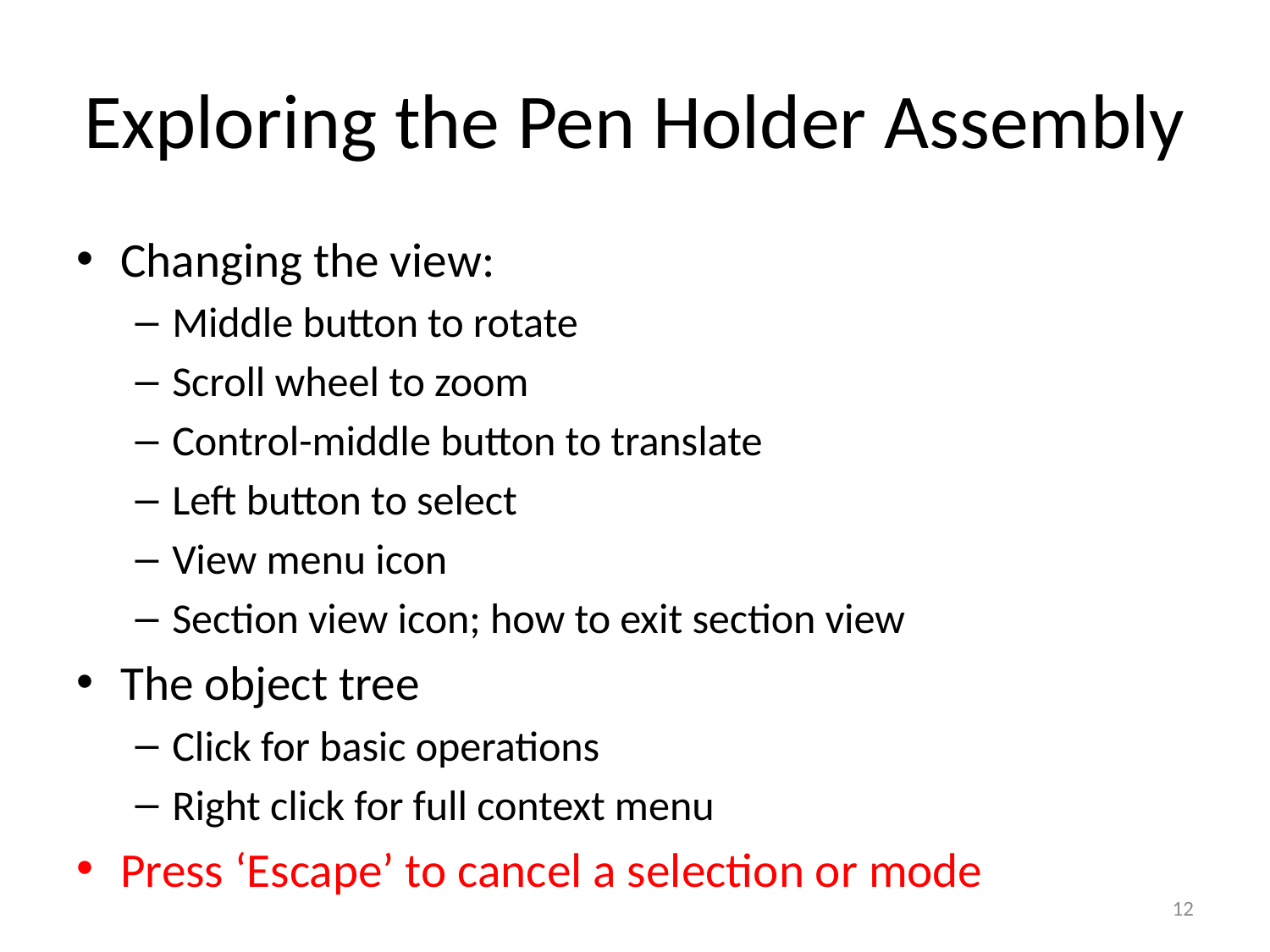

# Exploring the Pen Holder Assembly
Changing the view:
Middle button to rotate
Scroll wheel to zoom
Control-middle button to translate
Left button to select
View menu icon
Section view icon; how to exit section view
The object tree
Click for basic operations
Right click for full context menu
Press ‘Escape’ to cancel a selection or mode
12